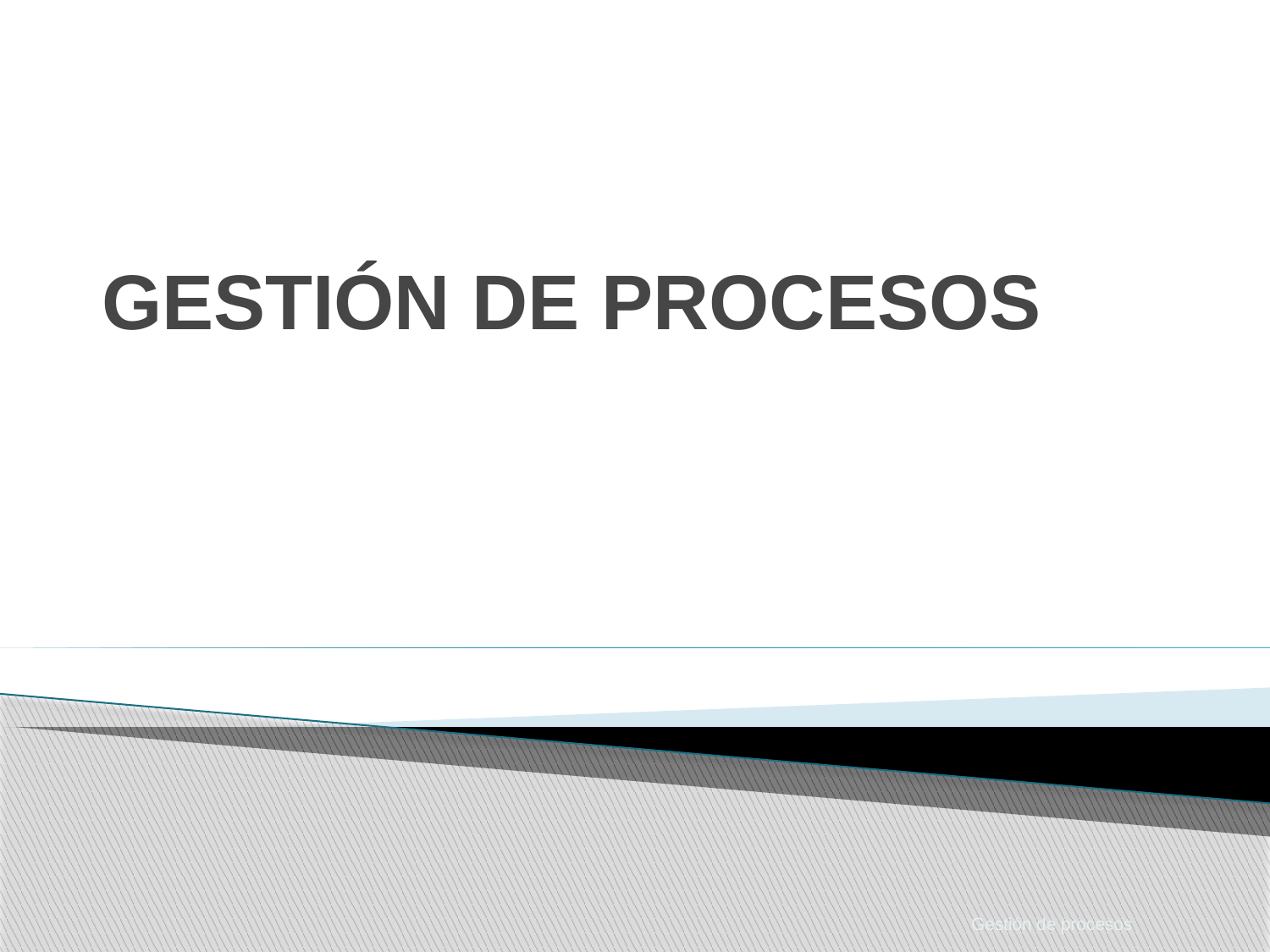

#
GESTIÓN DE PROCESOS

Gestión de procesos
1